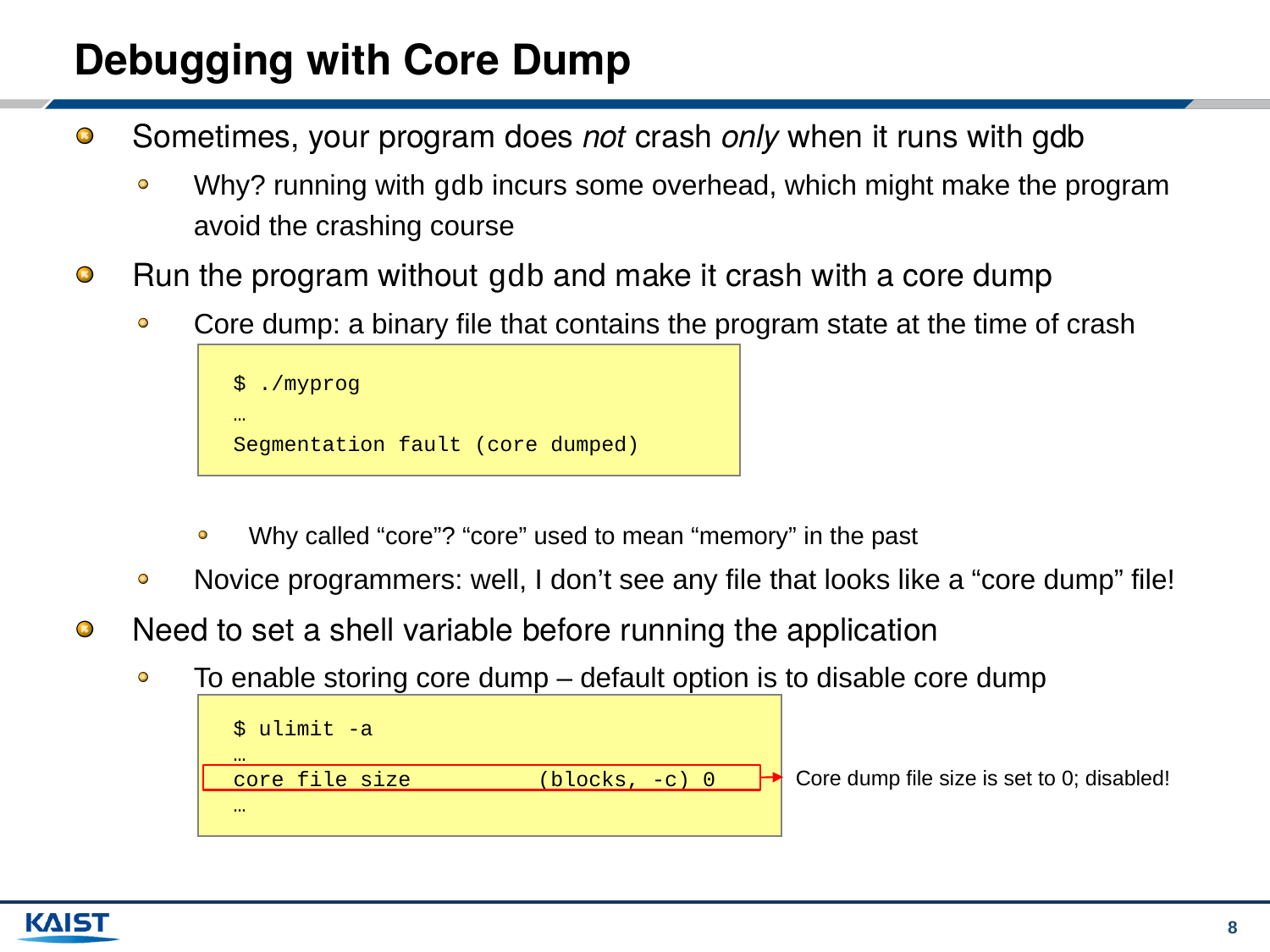

# Debugging with Core Dump
Sometimes, your program does not crash only when it runs with gdb
Why? running with gdb incurs some overhead, which might make the program avoid the crashing course
Run the program without gdb and make it crash with a core dump
Core dump: a binary file that contains the program state at the time of crash

Why called “core”? “core” used to mean “memory” in the past
Novice programmers: well, I don’t see any file that looks like a “core dump” file!
Need to set a shell variable before running the application
To enable storing core dump – default option is to disable core dump

$ ./myprog
…
Segmentation fault (core dumped)
$ ulimit -a
…
core file size          (blocks, -c) 0
…
Core dump file size is set to 0; disabled!